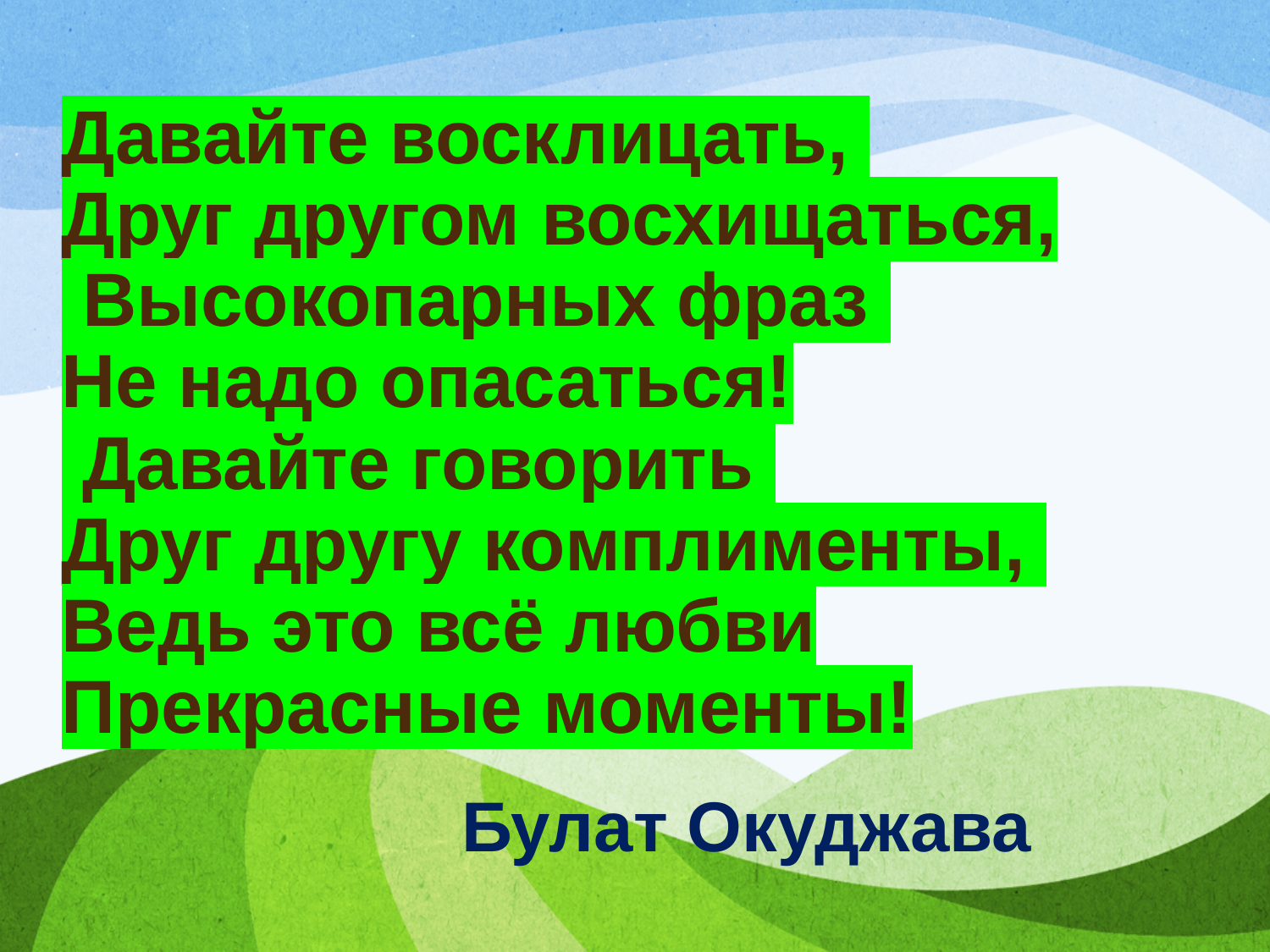

# Давайте восклицать, Друг другом восхищаться, Высокопарных фраз Не надо опасаться! Давайте говорить Друг другу комплименты, Ведь это всё любви Прекрасные моменты!
Булат Окуджава